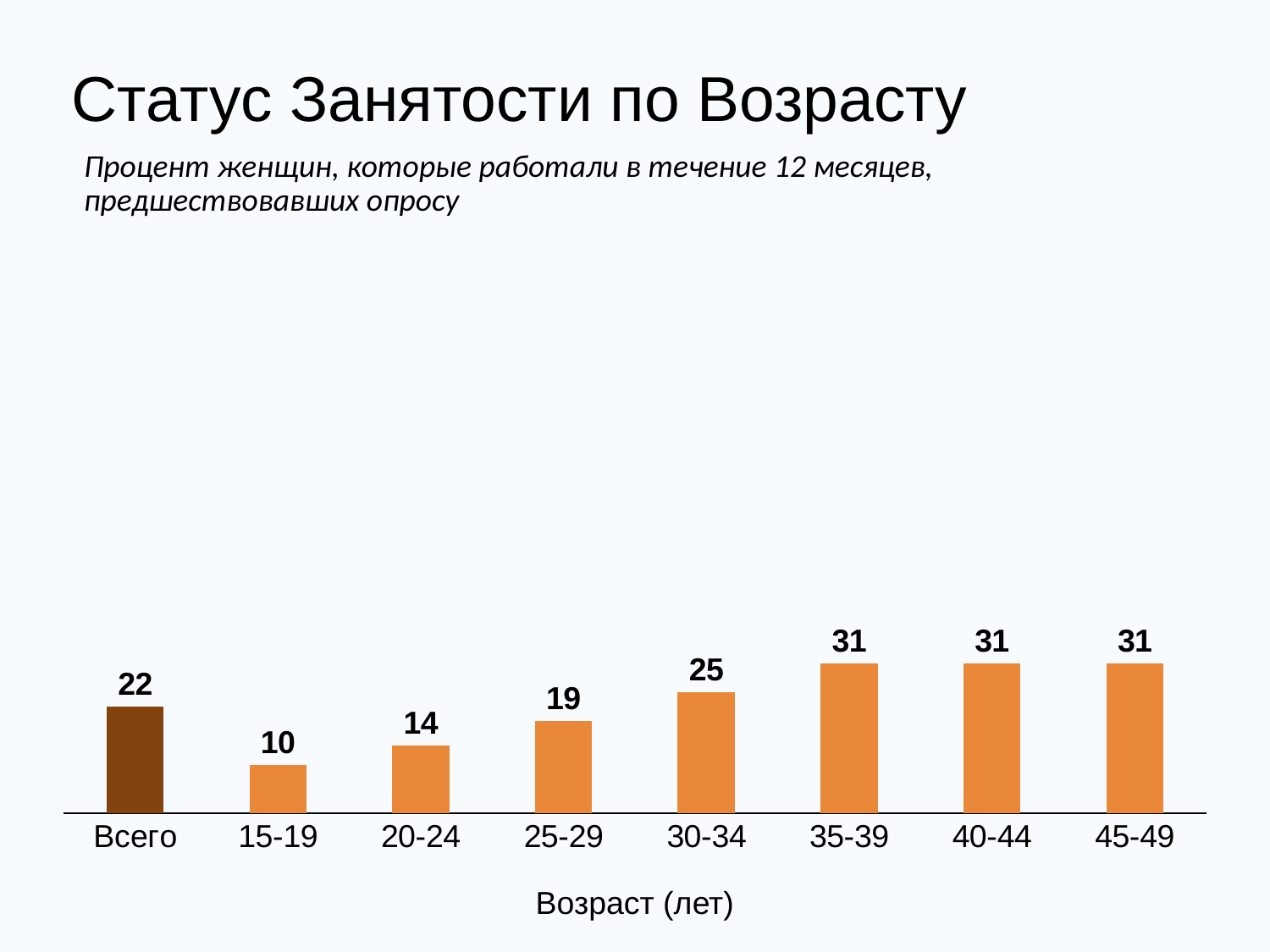

# Статус Занятости по Возрасту
Процент женщин, которые работали в течение 12 месяцев, предшествовавших опросу

### Chart

| Category | Women |
|---|---|
| Всего | 22.0 |
| 15-19 | 10.0 |
| 20-24 | 14.0 |
| 25-29 | 19.0 |
| 30-34 | 25.0 |
| 35-39 | 31.0 |
| 40-44 | 31.0 |
| 45-49 | 31.0 |
Возраст (лет)